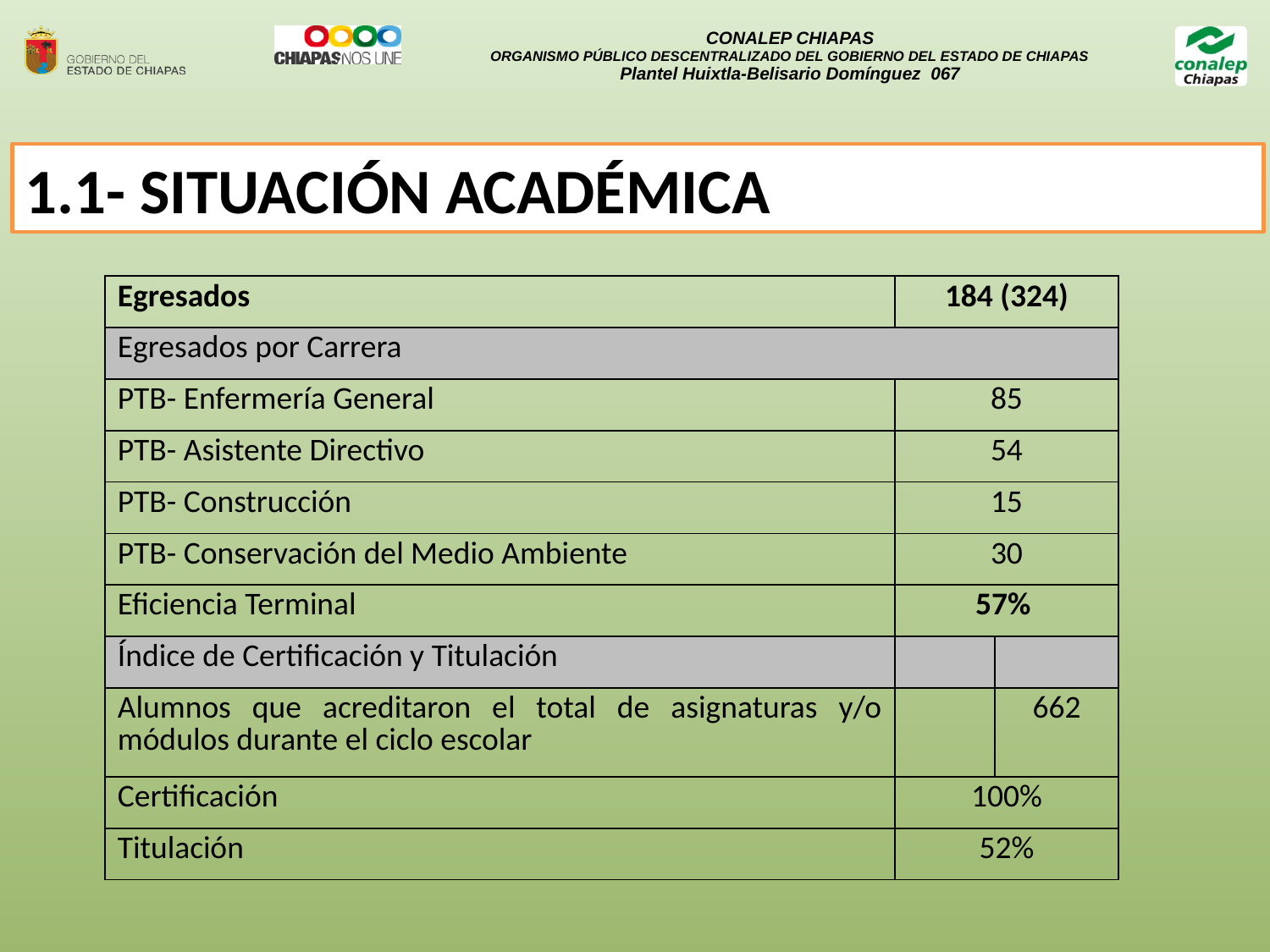

1.1- SITUACIÓN ACADÉMICA
| Egresados | 184 (324) |  |
| --- | --- | --- |
| Egresados por Carrera |  |  |
| PTB- Enfermería General | 85 |  |
| PTB- Asistente Directivo | 54 |  |
| PTB- Construcción | 15 |  |
| PTB- Conservación del Medio Ambiente | 30 |  |
| Eficiencia Terminal | 57% |  |
| Índice de Certificación y Titulación |  |  |
| Alumnos que acreditaron el total de asignaturas y/o módulos durante el ciclo escolar |  | 662 |
| Certificación | 100% |  |
| Titulación | 52% |  |